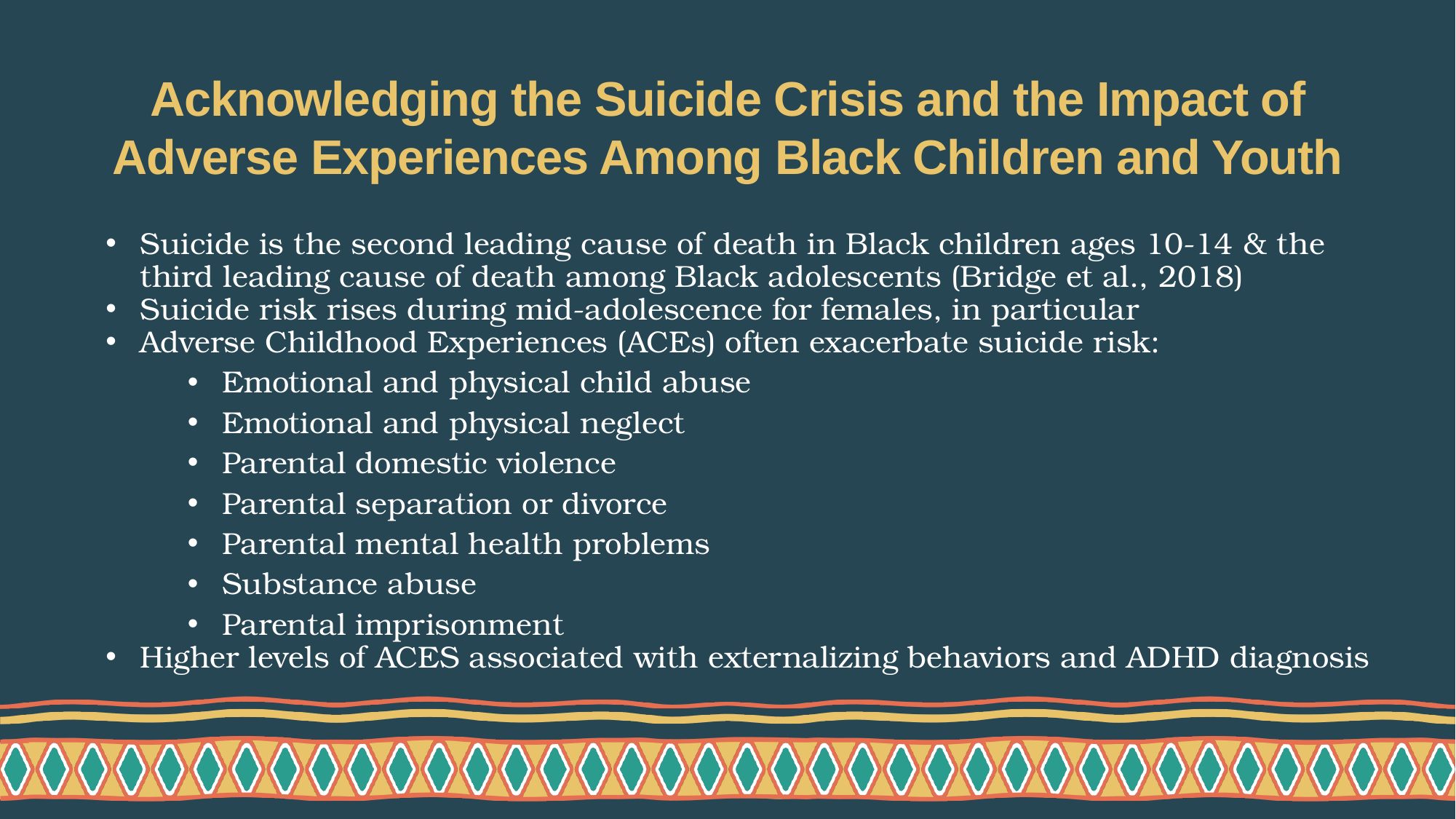

# Acknowledging the Suicide Crisis and the Impact of Adverse Experiences Among Black Children and Youth
Suicide is the second leading cause of death in Black children ages 10-14 & the third leading cause of death among Black adolescents (Bridge et al., 2018)
Suicide risk rises during mid-adolescence for females, in particular
Adverse Childhood Experiences (ACEs) often exacerbate suicide risk:
Emotional and physical child abuse
Emotional and physical neglect
Parental domestic violence
Parental separation or divorce
Parental mental health problems
Substance abuse
Parental imprisonment
Higher levels of ACES associated with externalizing behaviors and ADHD diagnosis